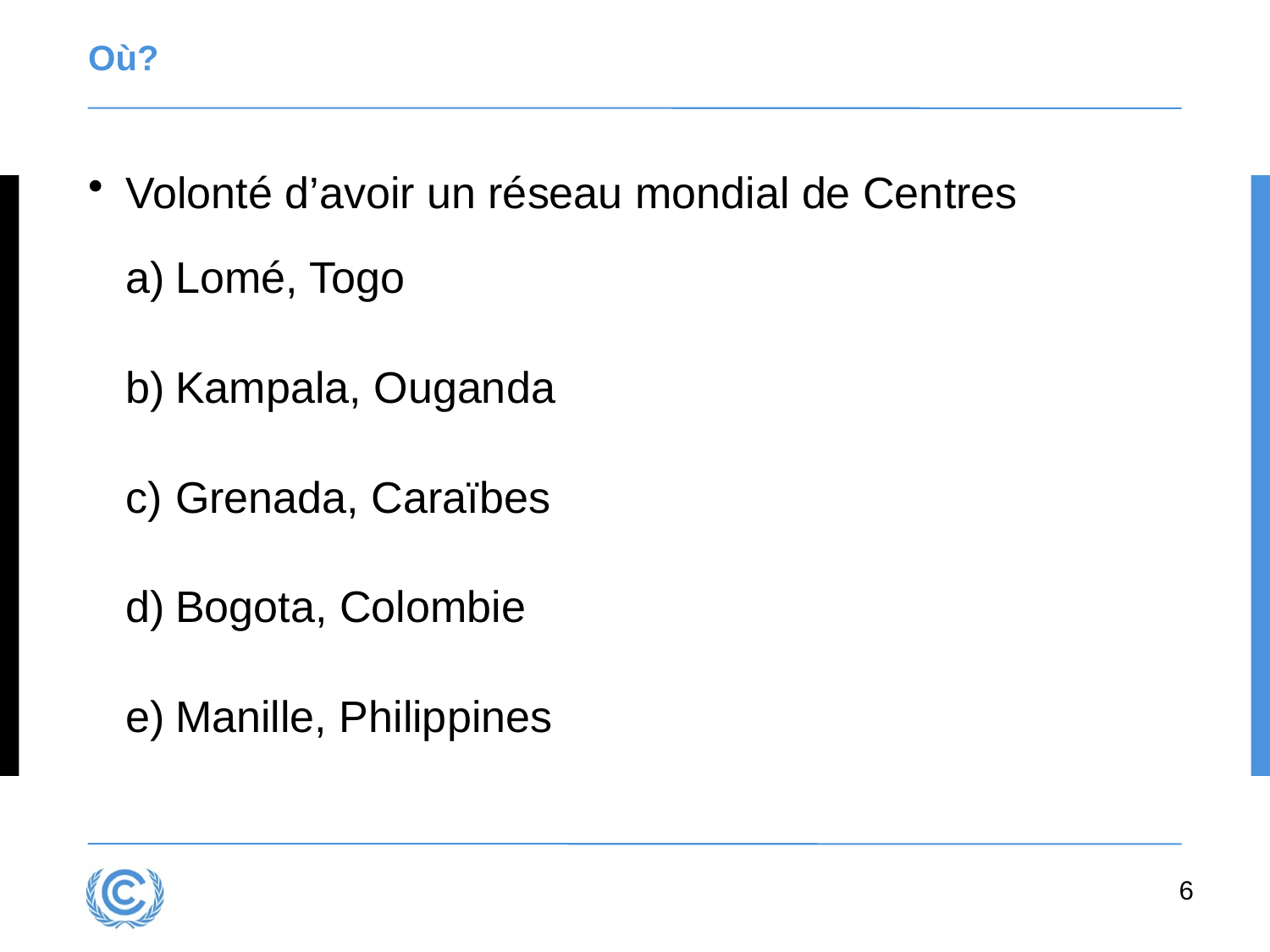

# Où?
Volonté d’avoir un réseau mondial de Centres

Lomé, Togo

Kampala, Ouganda

Grenada, Caraïbes

Bogota, Colombie

Manille, Philippines
6